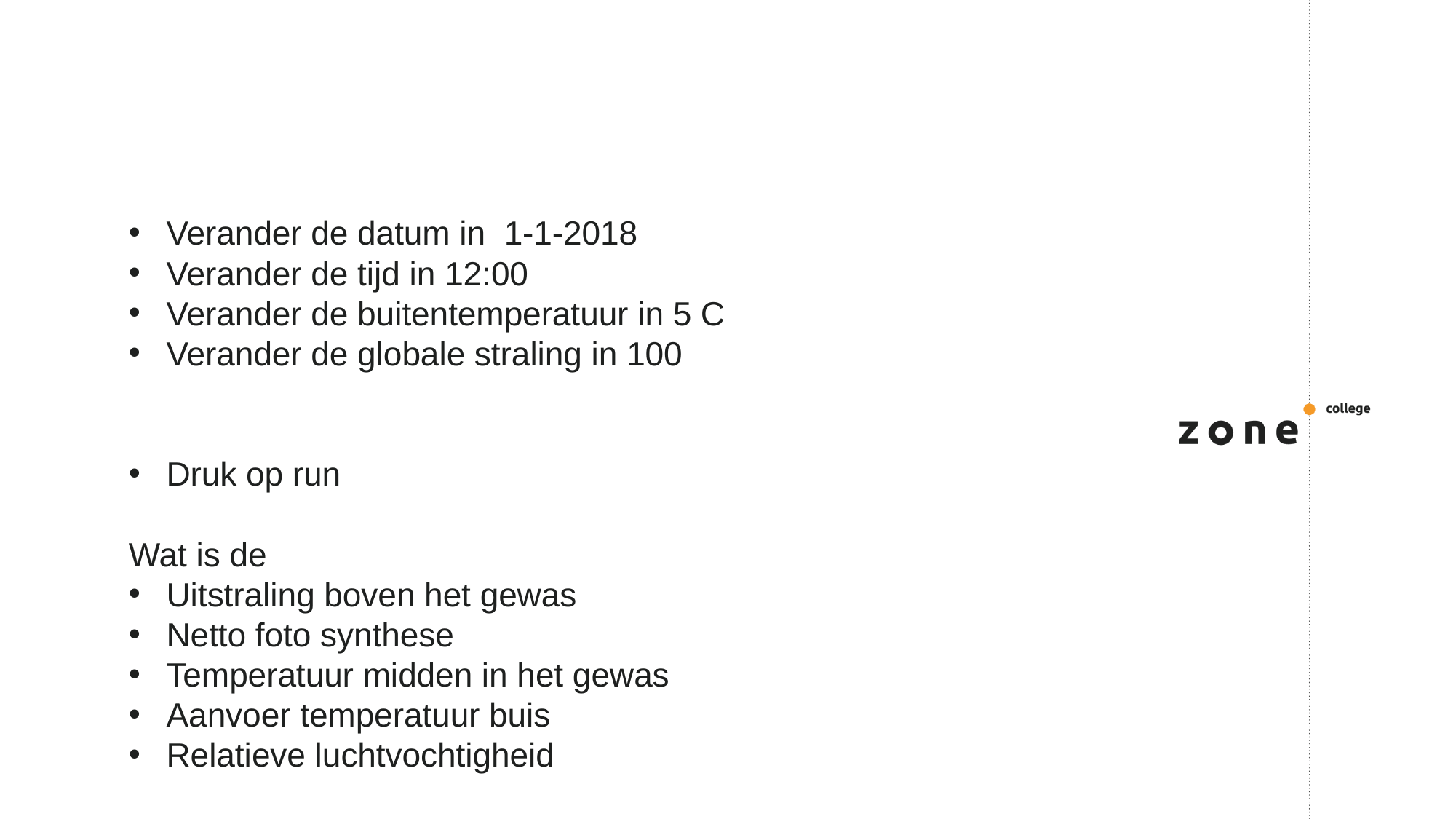

#
Verander de datum in  1-1-2018
Verander de tijd in 12:00
Verander de buitentemperatuur in 5 C
Verander de globale straling in 100

Druk op run

Wat is de
Uitstraling boven het gewas
Netto foto synthese
Temperatuur midden in het gewas
Aanvoer temperatuur buis
Relatieve luchtvochtigheid